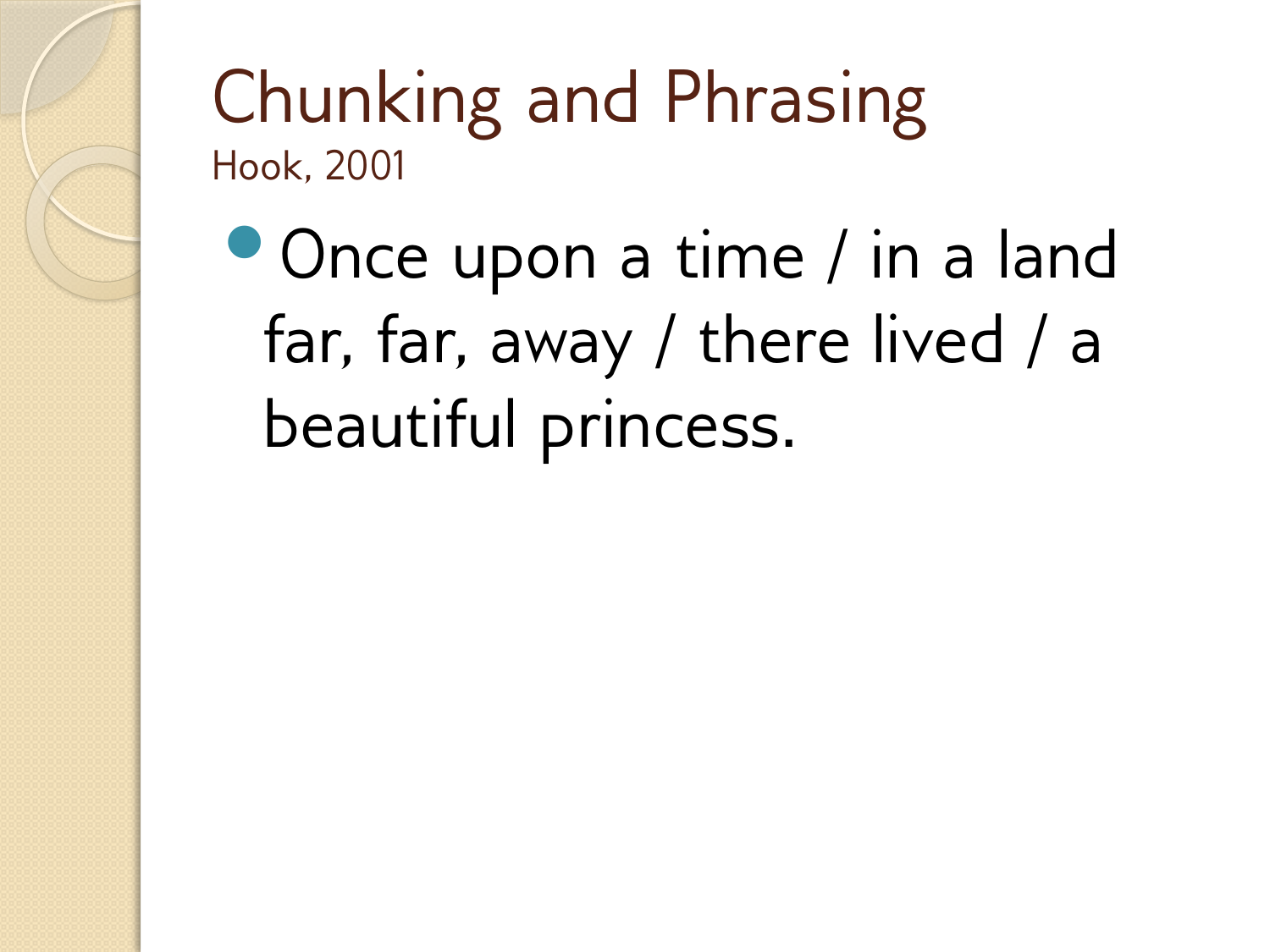

# Chunking and Phrasing Hook, 2001
Once upon a time / in a land far, far, away / there lived / a beautiful princess.